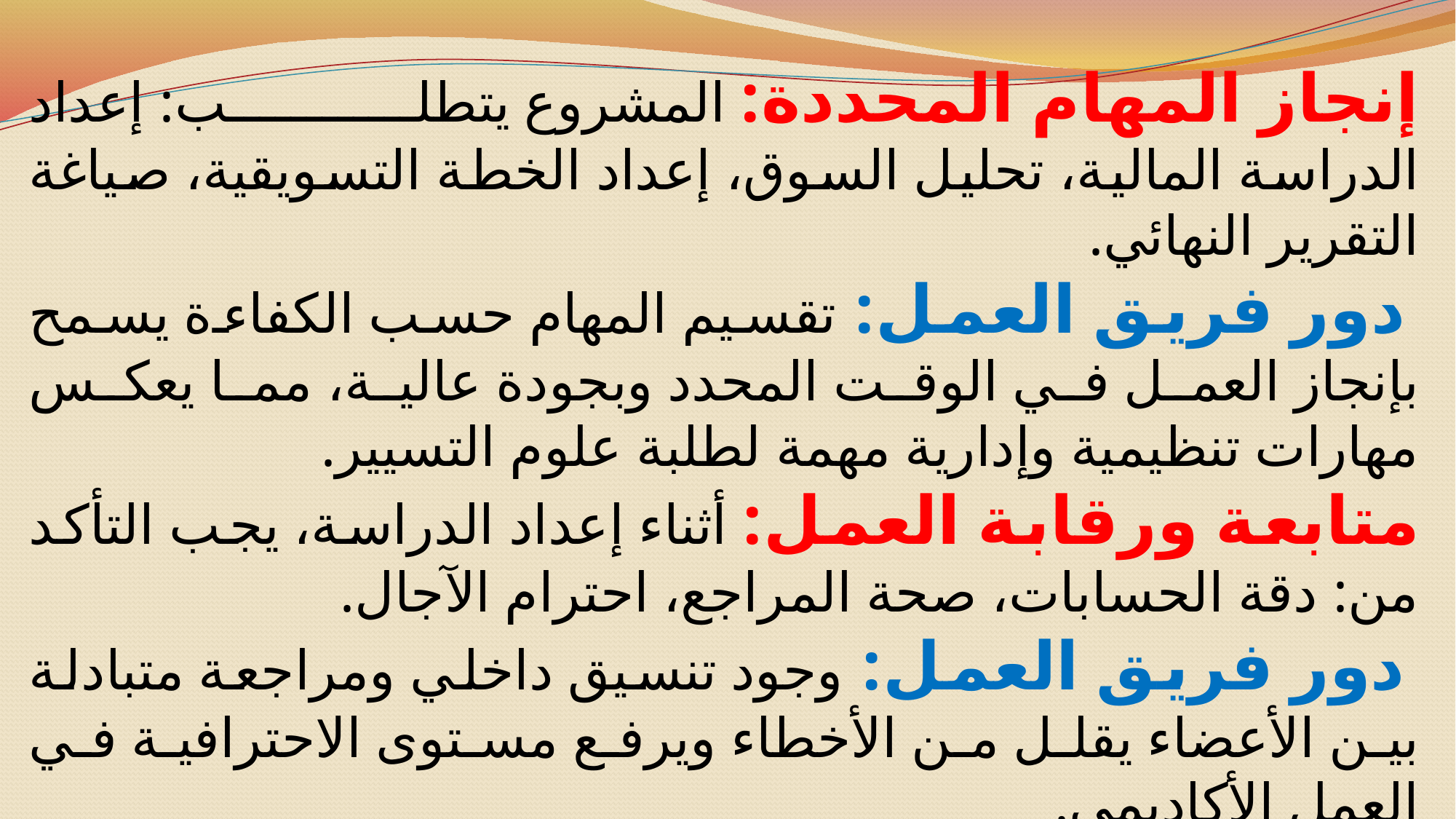

إنجاز المهام المحددة: المشروع يتطلب: إعداد الدراسة المالية، تحليل السوق، إعداد الخطة التسويقية، صياغة التقرير النهائي.
 دور فريق العمل: تقسيم المهام حسب الكفاءة يسمح بإنجاز العمل في الوقت المحدد وبجودة عالية، مما يعكس مهارات تنظيمية وإدارية مهمة لطلبة علوم التسيير.
متابعة ورقابة العمل: أثناء إعداد الدراسة، يجب التأكد من: دقة الحسابات، صحة المراجع، احترام الآجال.
 دور فريق العمل: وجود تنسيق داخلي ومراجعة متبادلة بين الأعضاء يقلل من الأخطاء ويرفع مستوى الاحترافية في العمل الأكاديمي.